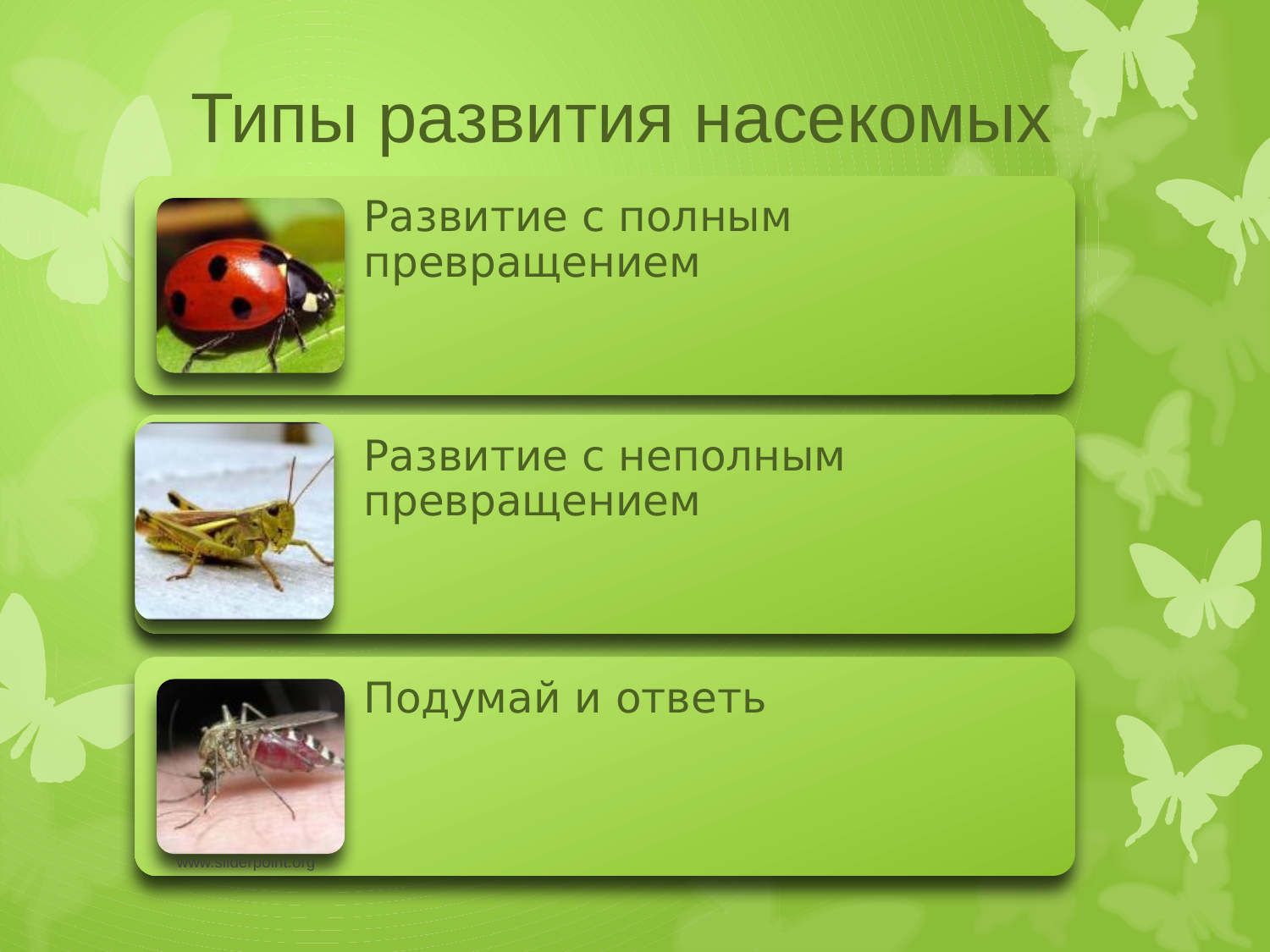

Типы развития насекомых
Развитие с полным превращением

Развитие с неполным превращением

Подумай и ответь

www.sliderpoint.org